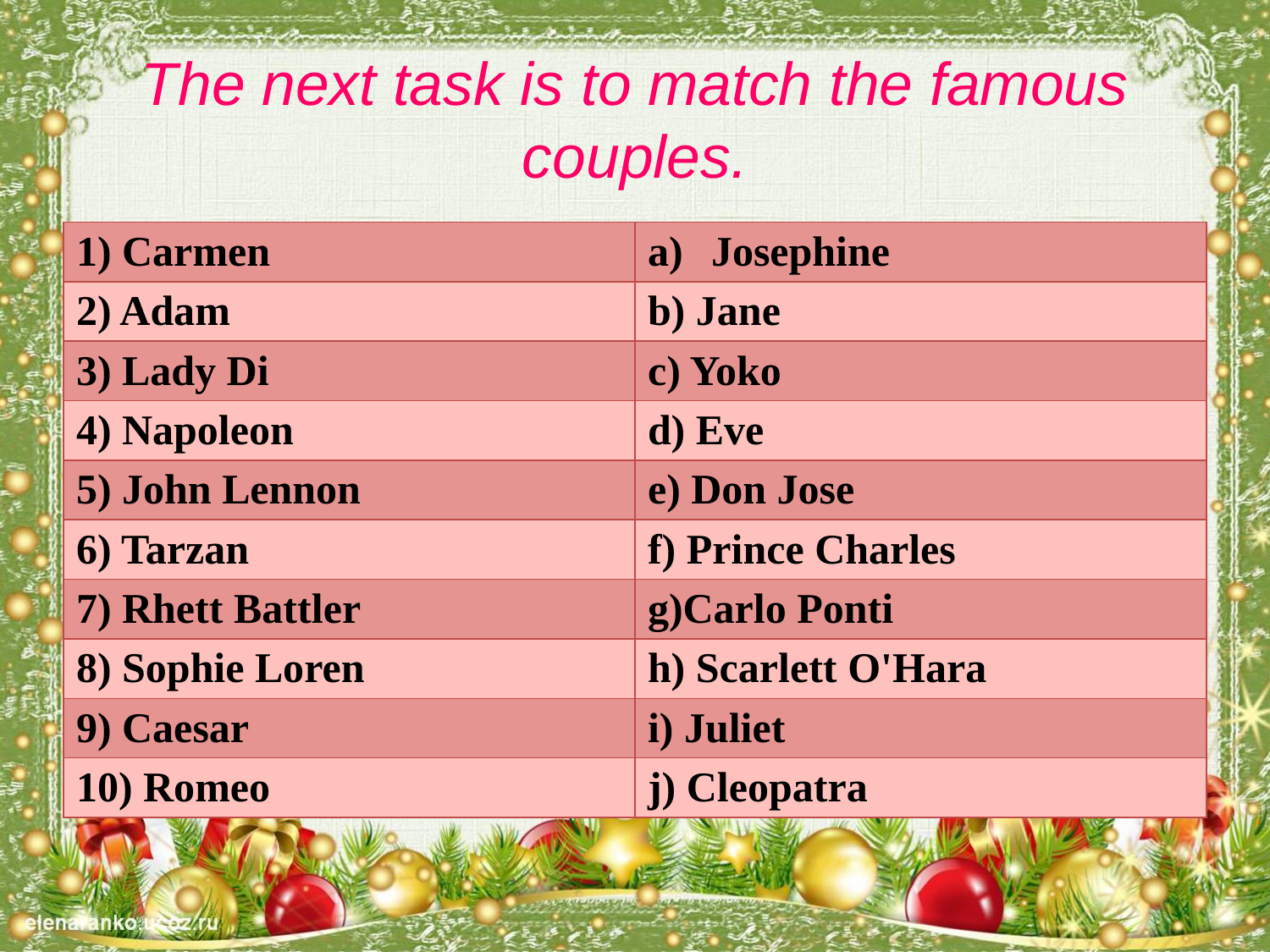

# The next task is to match the famous couples.
| 1) Carmen | Josephine |
| --- | --- |
| 2) Adam | b) Jane |
| 3) Lady Di | c) Yoko |
| 4) Napoleon | d) Eve |
| 5) John Lennon | e) Don Jose |
| 6) Tarzan | f) Prince Charles |
| 7) Rhett Battler | g)Carlo Ponti |
| 8) Sophie Loren | h) Scarlett O'Hara |
| 9) Caesar | Juliet |
| 10) Romeo | j) Cleopatra |